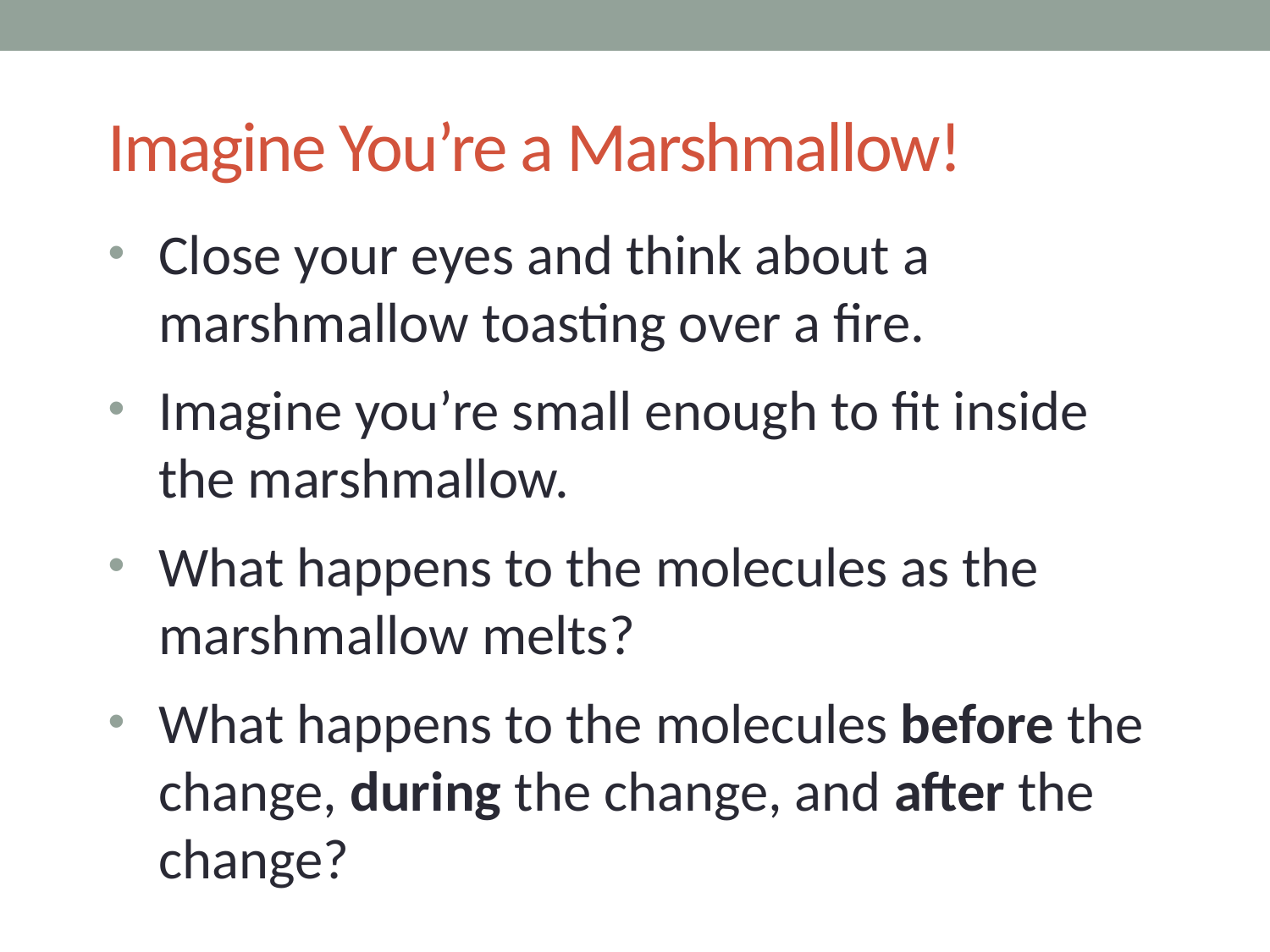

# Imagine You’re a Marshmallow!
Close your eyes and think about a marshmallow toasting over a fire.
Imagine you’re small enough to fit inside
the marshmallow.
What happens to the molecules as the marshmallow melts?
What happens to the molecules before the change, during the change, and after the change?